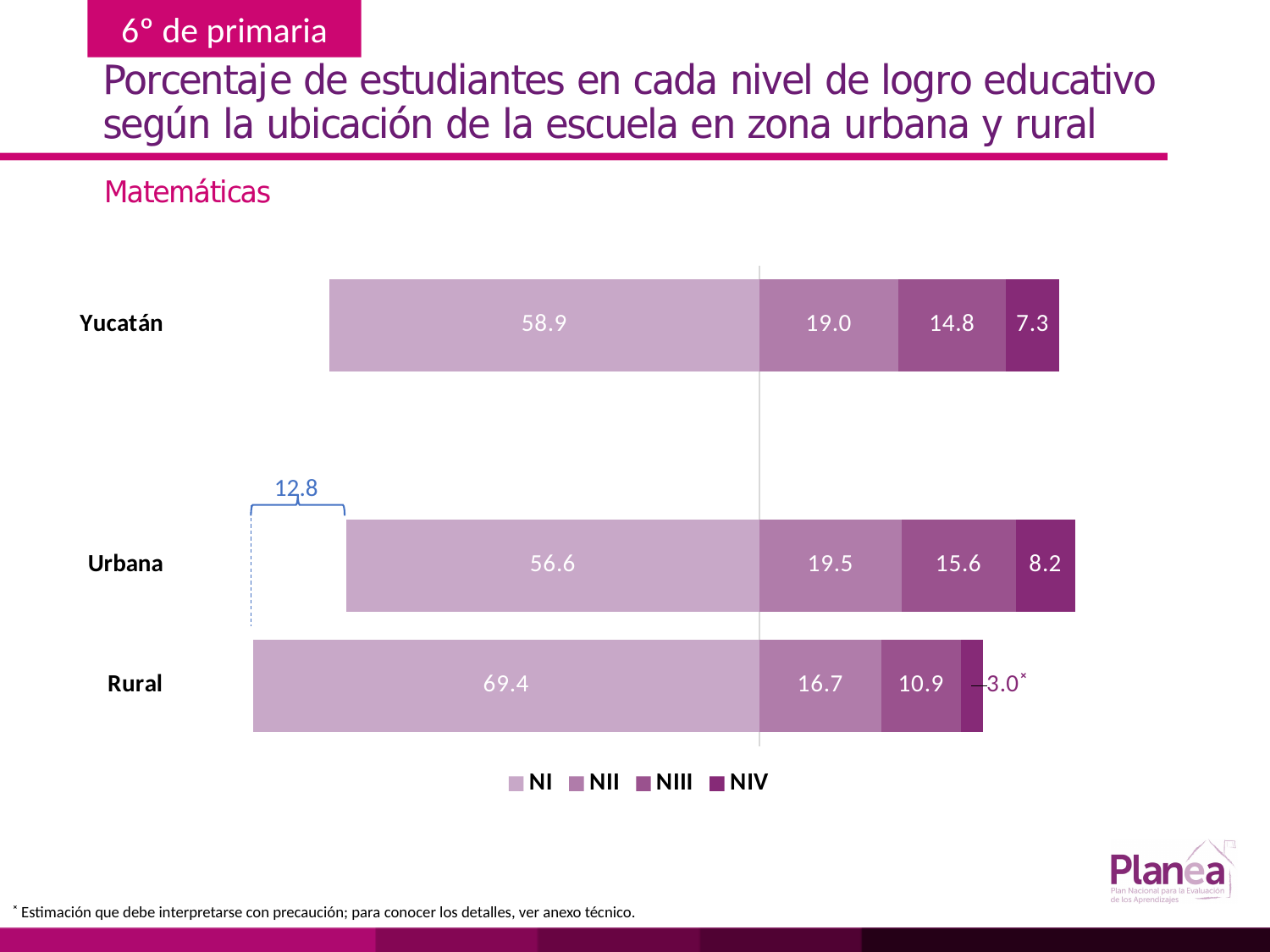

# Porcentaje de estudiantes en cada nivel de logro educativo según la ubicación de la escuela en zona urbana y rural

Matemáticas

### Chart

| Category |  |  |  |  |
|---|---|---|---|---|
| Rural | -69.4 | 16.7 | 10.9 | 3.0 |
| Urbana | -56.6 | 19.5 | 15.6 | 8.2 |
|  | None | None | None | None |
| Yucatán | -58.9 | 19.0 | 14.8 | 7.3 |
12.8
˟ Estimación que debe interpretarse con precaución; para conocer los detalles, ver anexo técnico.